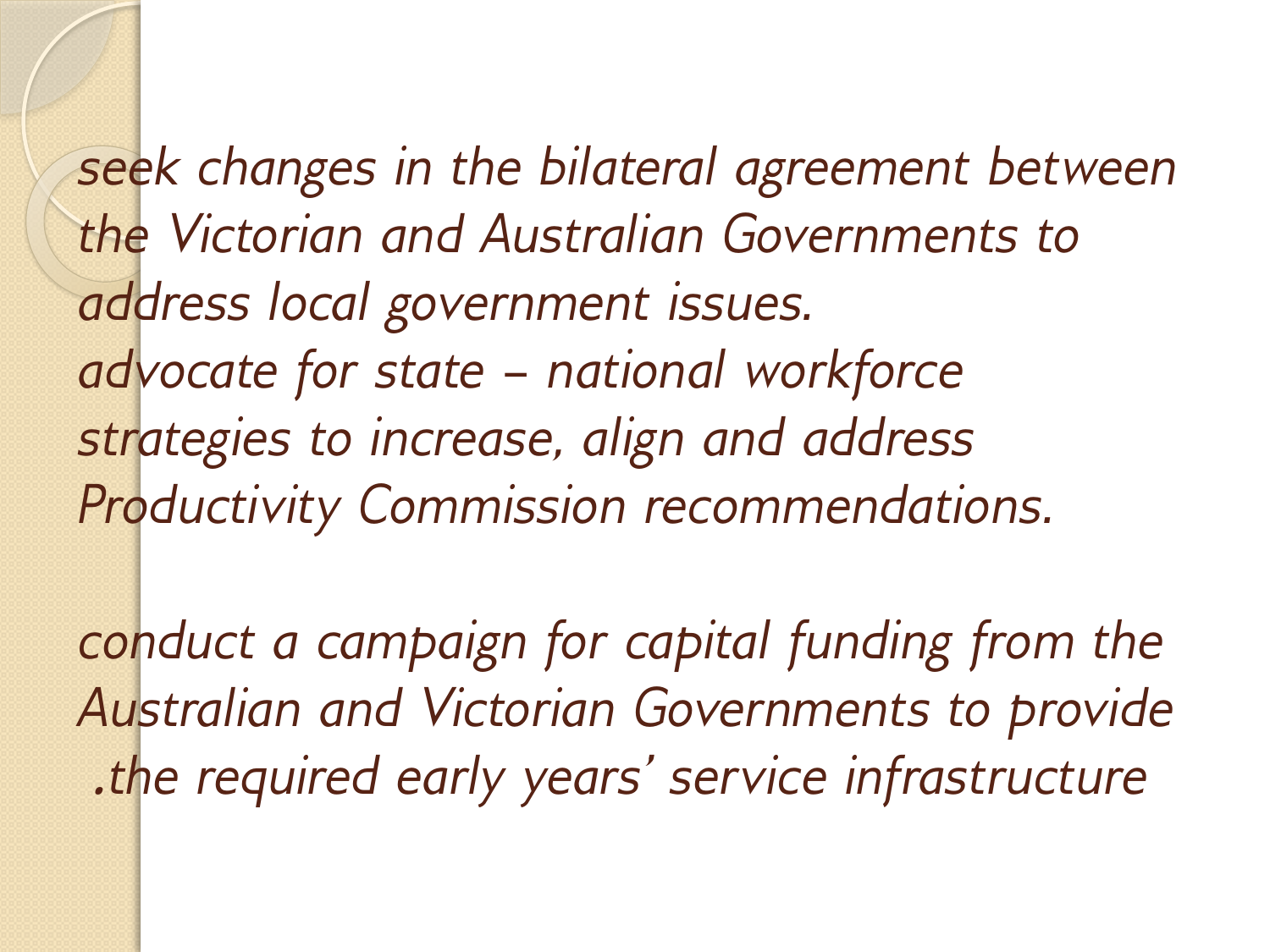

# seek changes in the bilateral agreement between the Victorian and Australian Governments to address local government issues. advocate for state – national workforce strategies to increase, align and address Productivity Commission recommendations. conduct a campaign for capital funding from the Australian and Victorian Governments to provide the required early years’ service infrastructure.